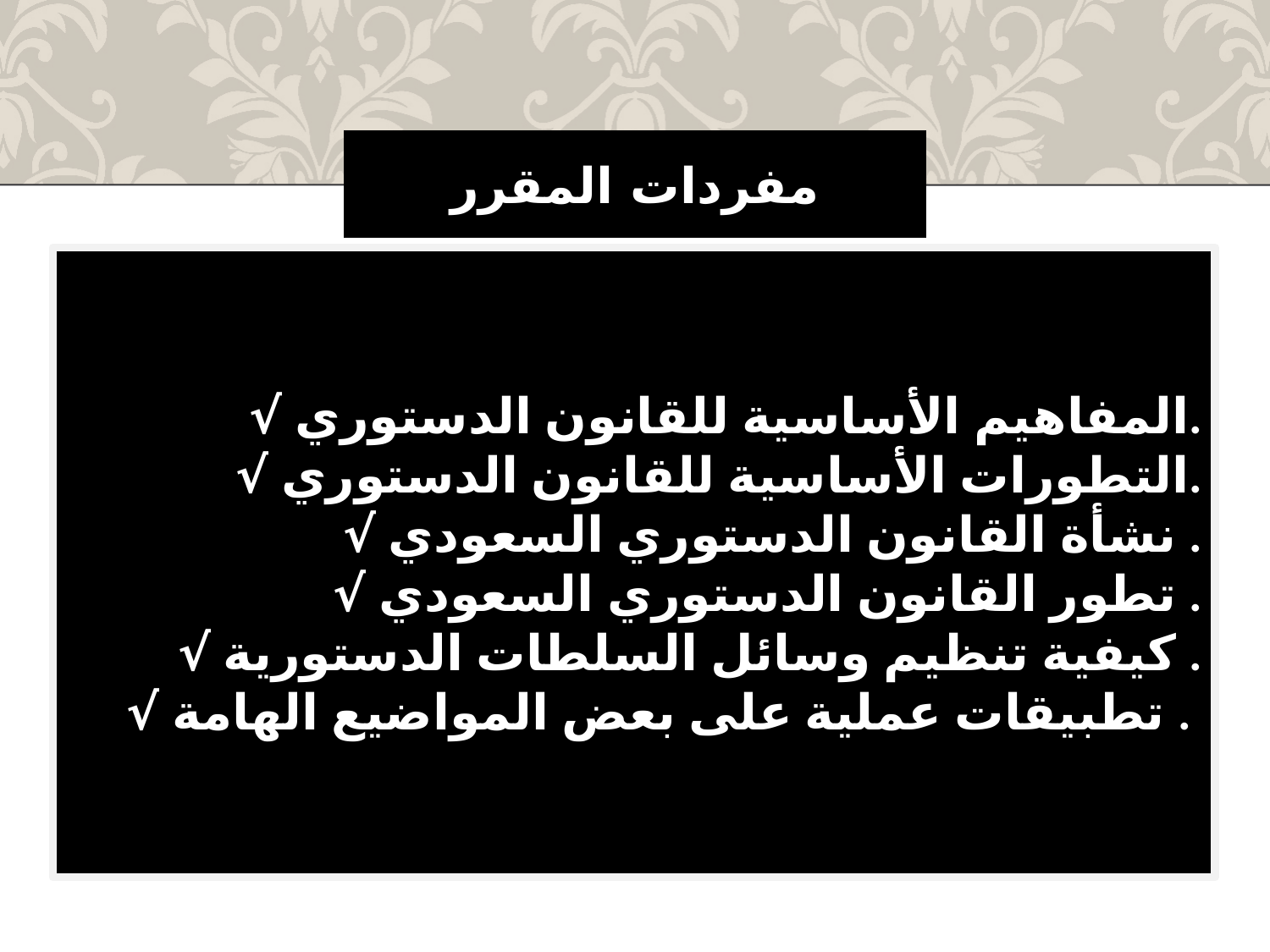

# مفردات المقرر
√ المفاهيم الأساسية للقانون الدستوري.
√ التطورات الأساسية للقانون الدستوري.
√ نشأة القانون الدستوري السعودي .
√ تطور القانون الدستوري السعودي .
√ كيفية تنظيم وسائل السلطات الدستورية .
√ تطبيقات عملية على بعض المواضيع الهامة .